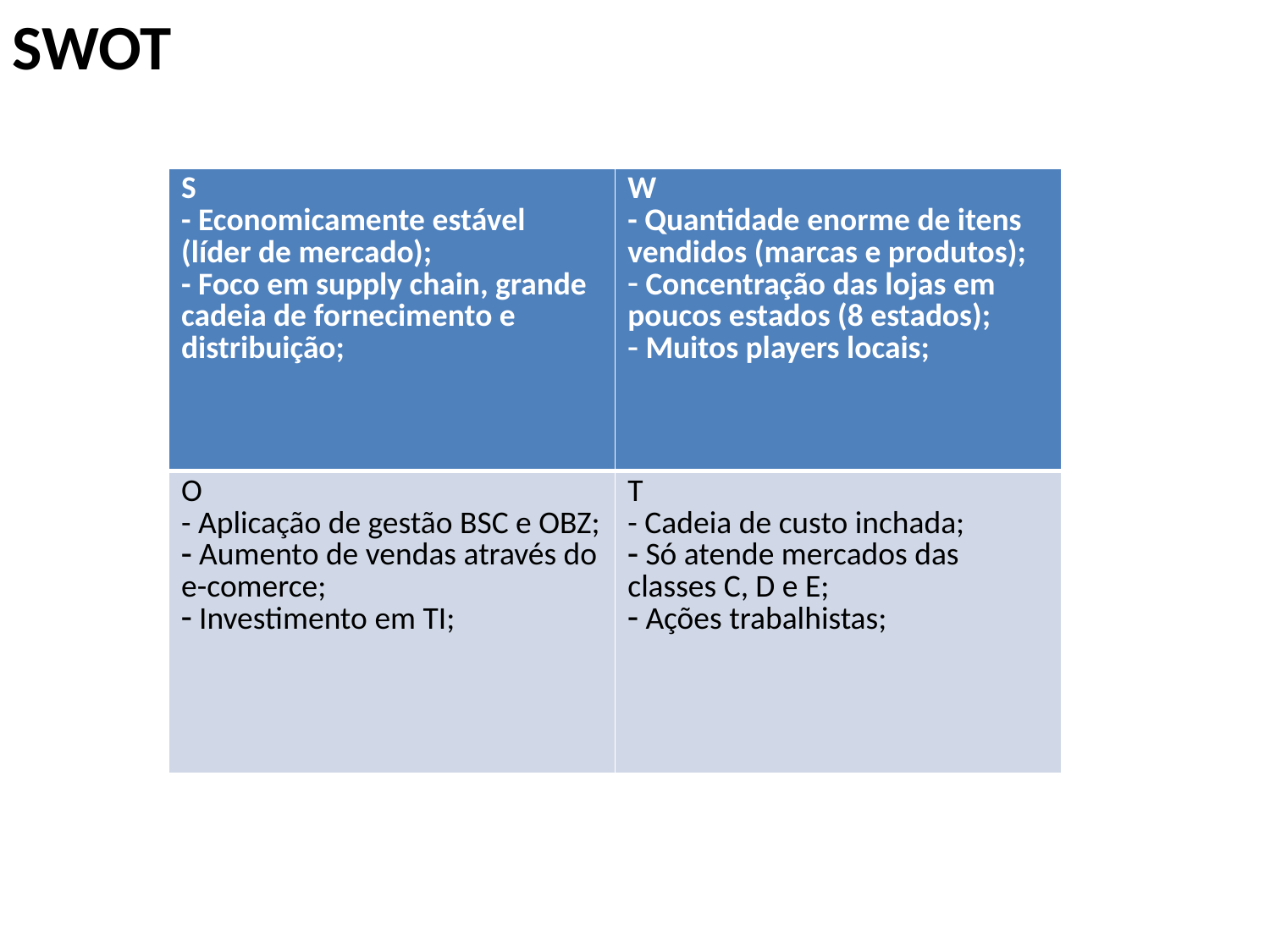

SWOT
| S - Economicamente estável (líder de mercado); - Foco em supply chain, grande cadeia de fornecimento e distribuição; | W - Quantidade enorme de itens vendidos (marcas e produtos); Concentração das lojas em poucos estados (8 estados); Muitos players locais; |
| --- | --- |
| O - Aplicação de gestão BSC e OBZ; Aumento de vendas através do e-comerce; Investimento em TI; | T - Cadeia de custo inchada; Só atende mercados das classes C, D e E; Ações trabalhistas; |